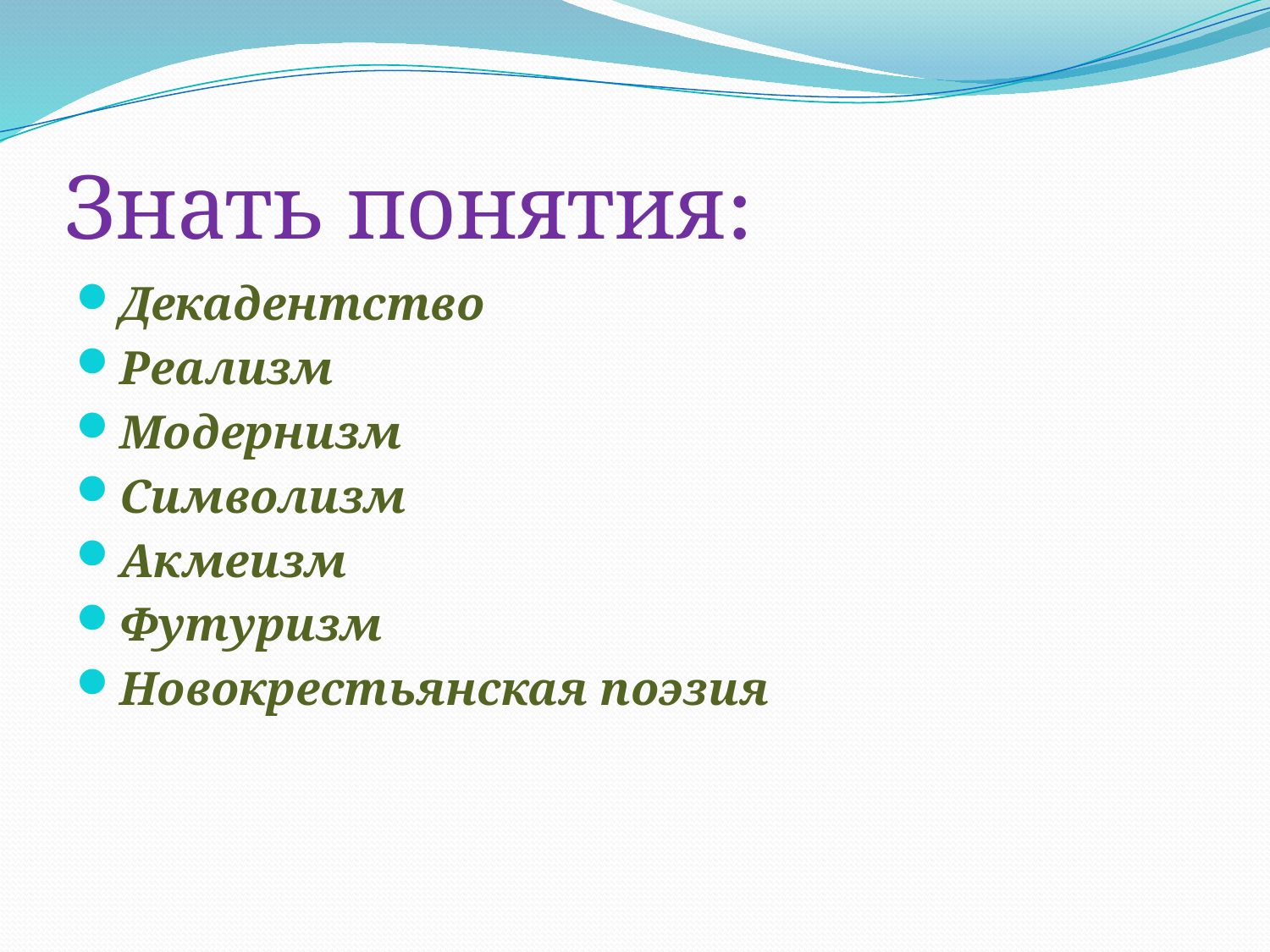

# Знать понятия:
Декадентство
Реализм
Модернизм
Символизм
Акмеизм
Футуризм
Новокрестьянская поэзия